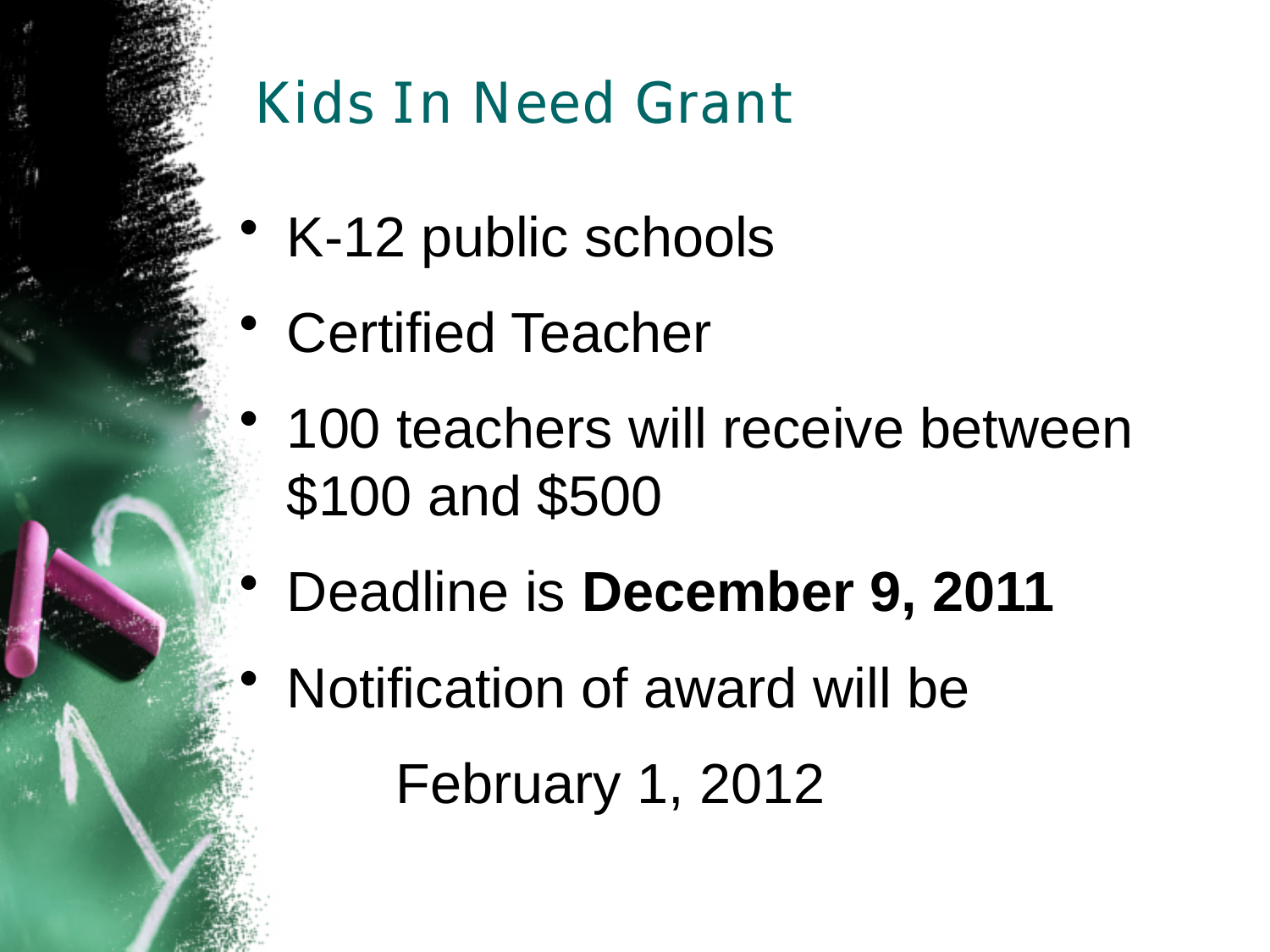

# Kids In Need Grant
K-12 public schools
Certified Teacher
100 teachers will receive between $100 and $500
Deadline is December 9, 2011
Notification of award will be
          February 1, 2012